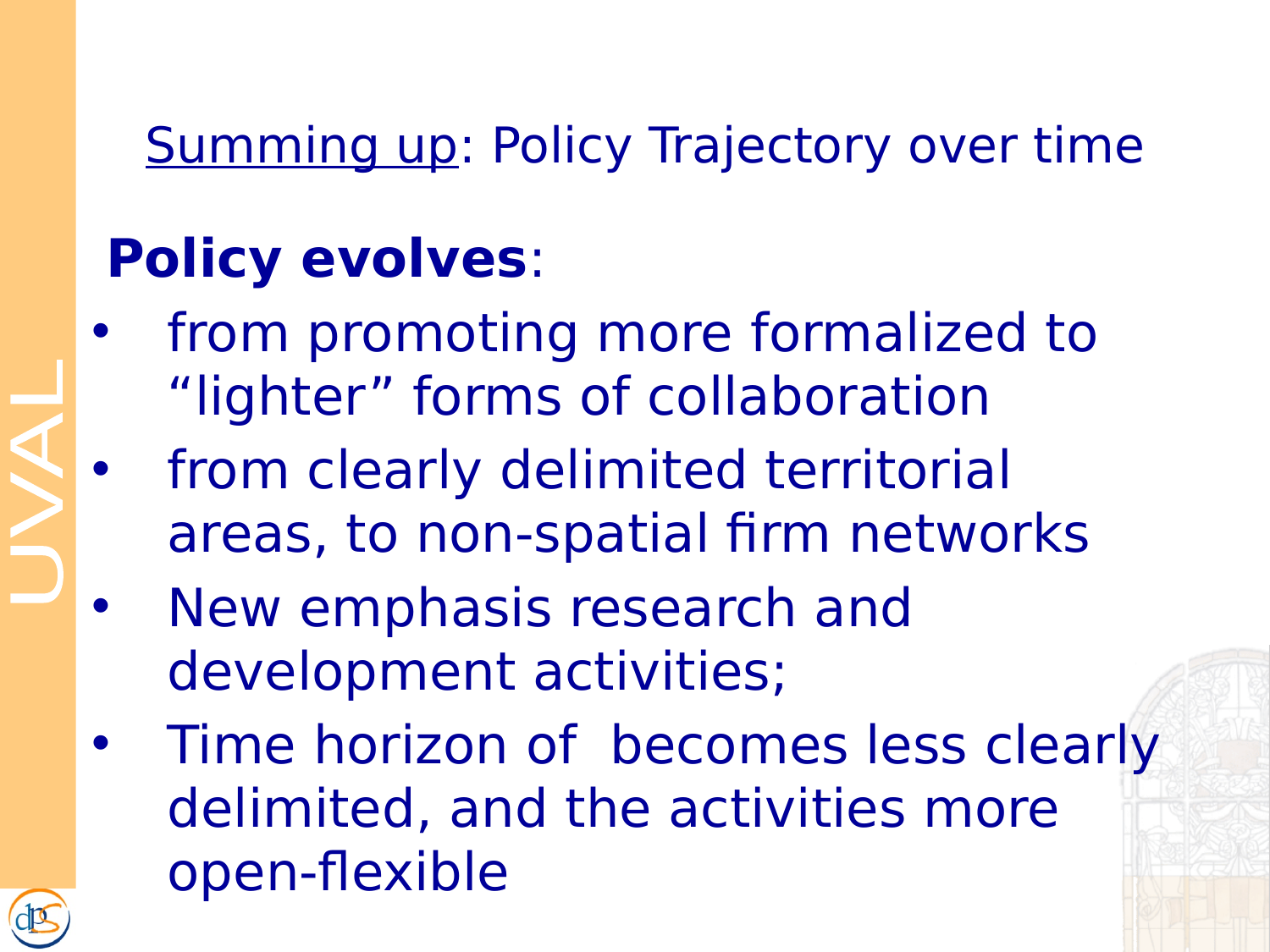

# Summing up: Policy Trajectory over time
Policy evolves:
from promoting more formalized to “lighter” forms of collaboration
from clearly delimited territorial areas, to non-spatial firm networks
New emphasis research and development activities;
Time horizon of  becomes less clearly delimited, and the activities more open-flexible